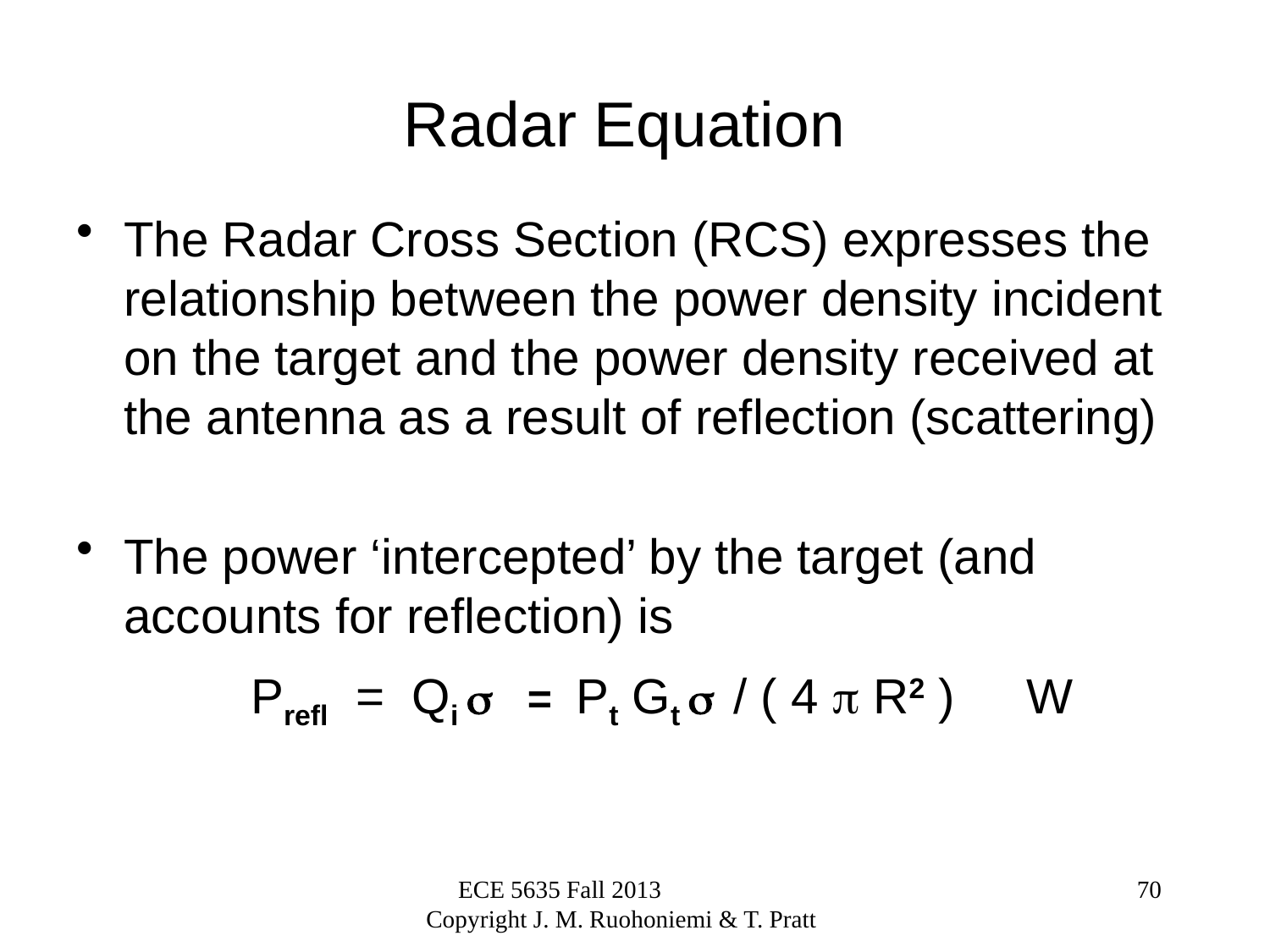

# Radar Equation
The Radar Cross Section (RCS) expresses the relationship between the power density incident on the target and the power density received at the antenna as a result of reflection (scattering)

The power ‘intercepted’ by the target (and accounts for reflection) is
	   	Prefl  =  Qi σ   =  Pt Gt σ  / ( 4 π R2 )  	 W

ECE 5635 Fall 2013                      Copyright J. M. Ruohoniemi & T. Pratt
70